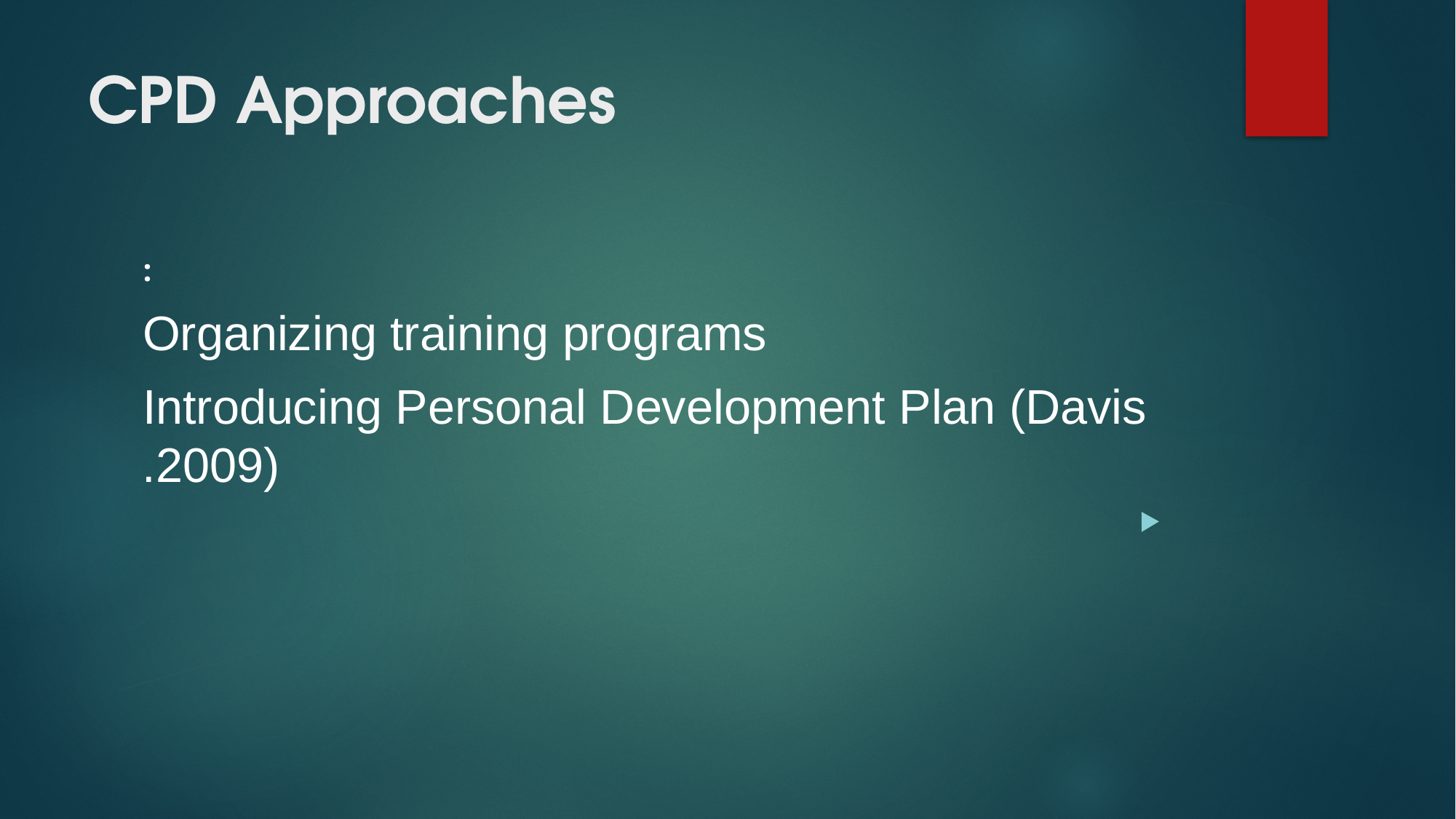

# CPD Approaches
:
Organizing training programs
Introducing Personal Development Plan (Davis 2009).